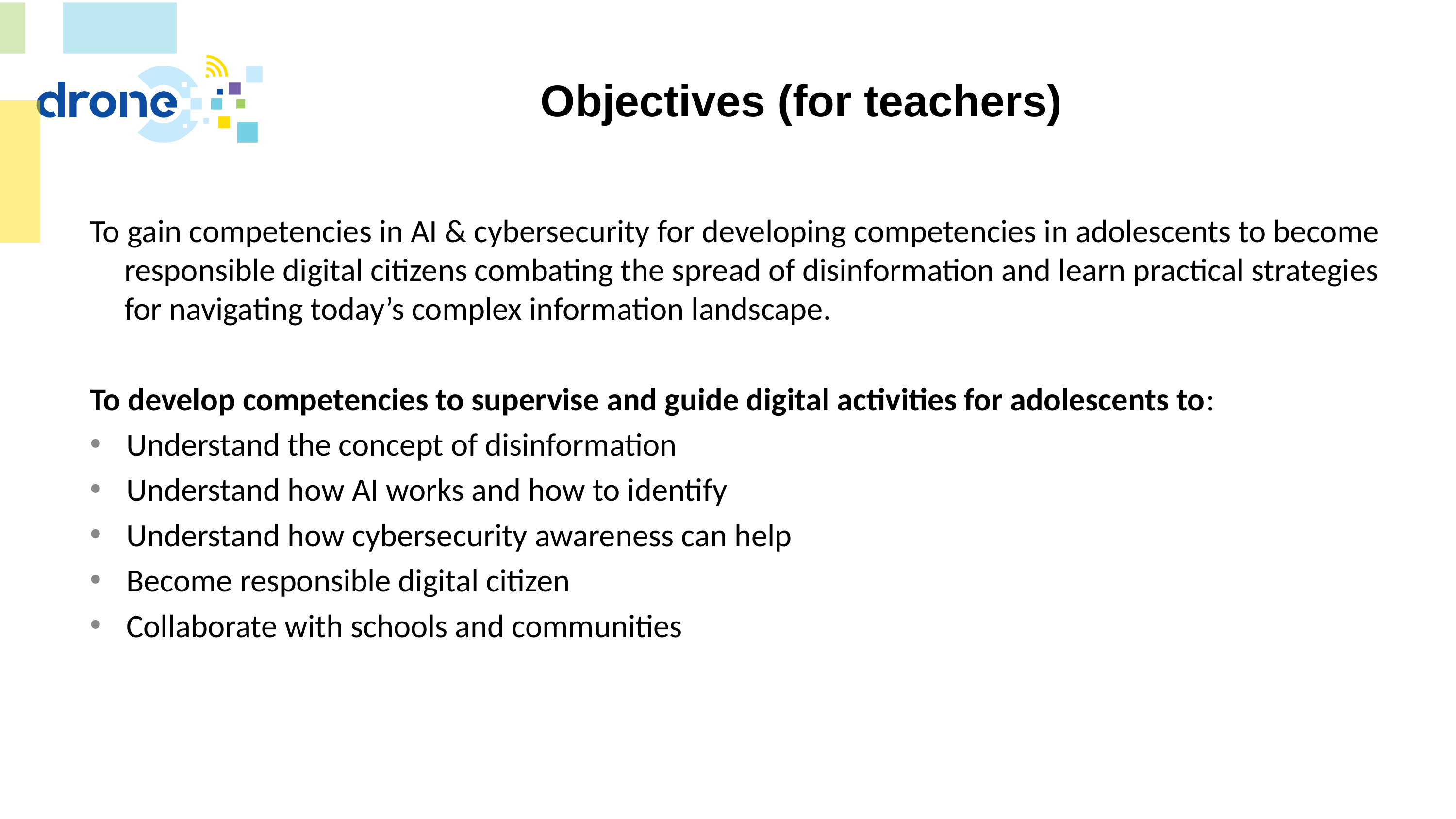

# Objectives (for teachers)

To gain competencies in AI & cybersecurity for developing competencies in adolescents to become responsible digital citizens combating the spread of disinformation and learn practical strategies for navigating today’s complex information landscape.

To develop competencies to supervise and guide digital activities for adolescents to:
Understand the concept of disinformation
Understand how AI works and how to identify
Understand how cybersecurity awareness can help
Become responsible digital citizen
Collaborate with schools and communities